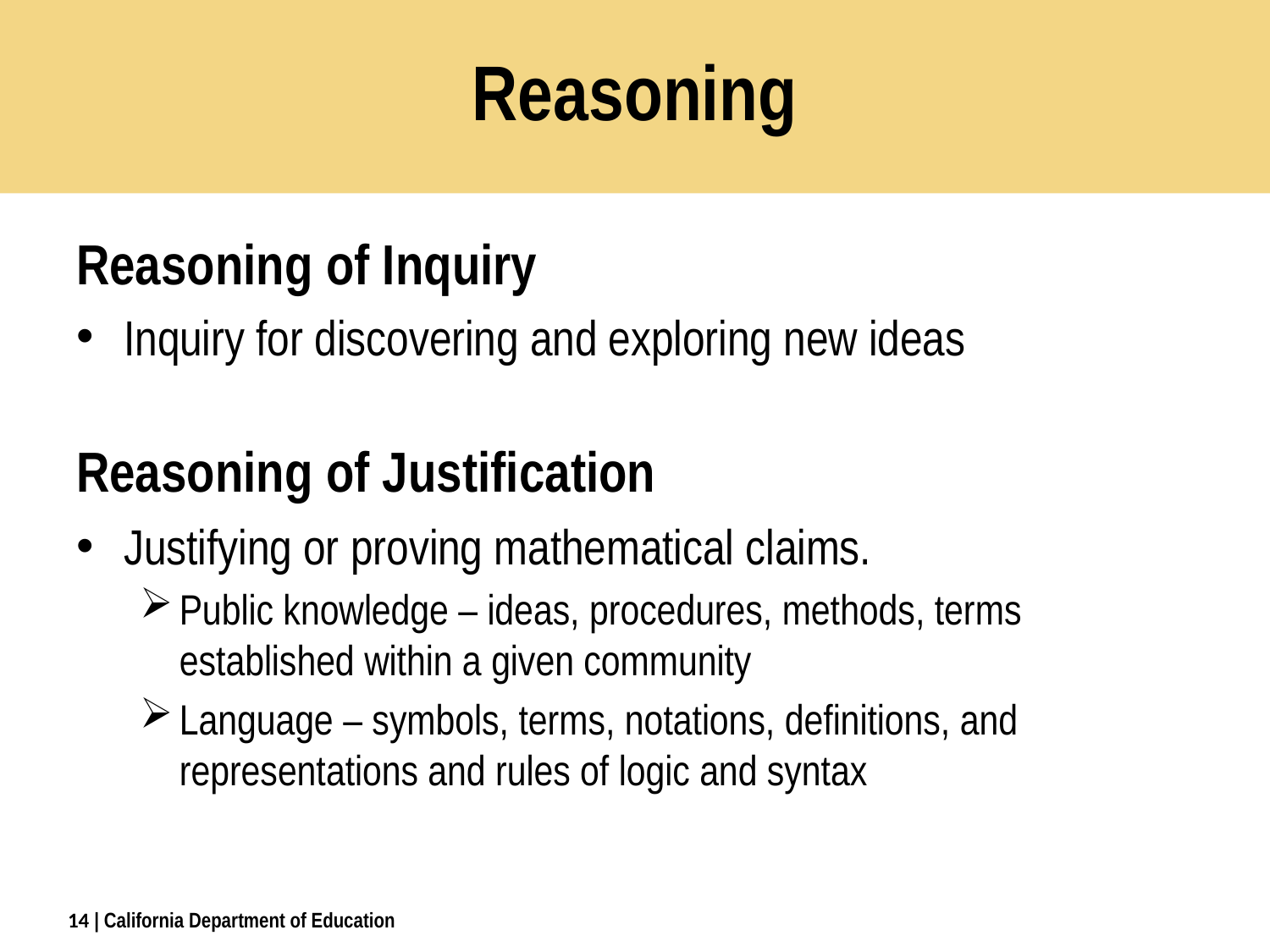

# Reasoning
Reasoning of Inquiry
Inquiry for discovering and exploring new ideas

Reasoning of Justification
Justifying or proving mathematical claims.
Public knowledge – ideas, procedures, methods, terms established within a given community
Language – symbols, terms, notations, definitions, and representations and rules of logic and syntax
14
| California Department of Education